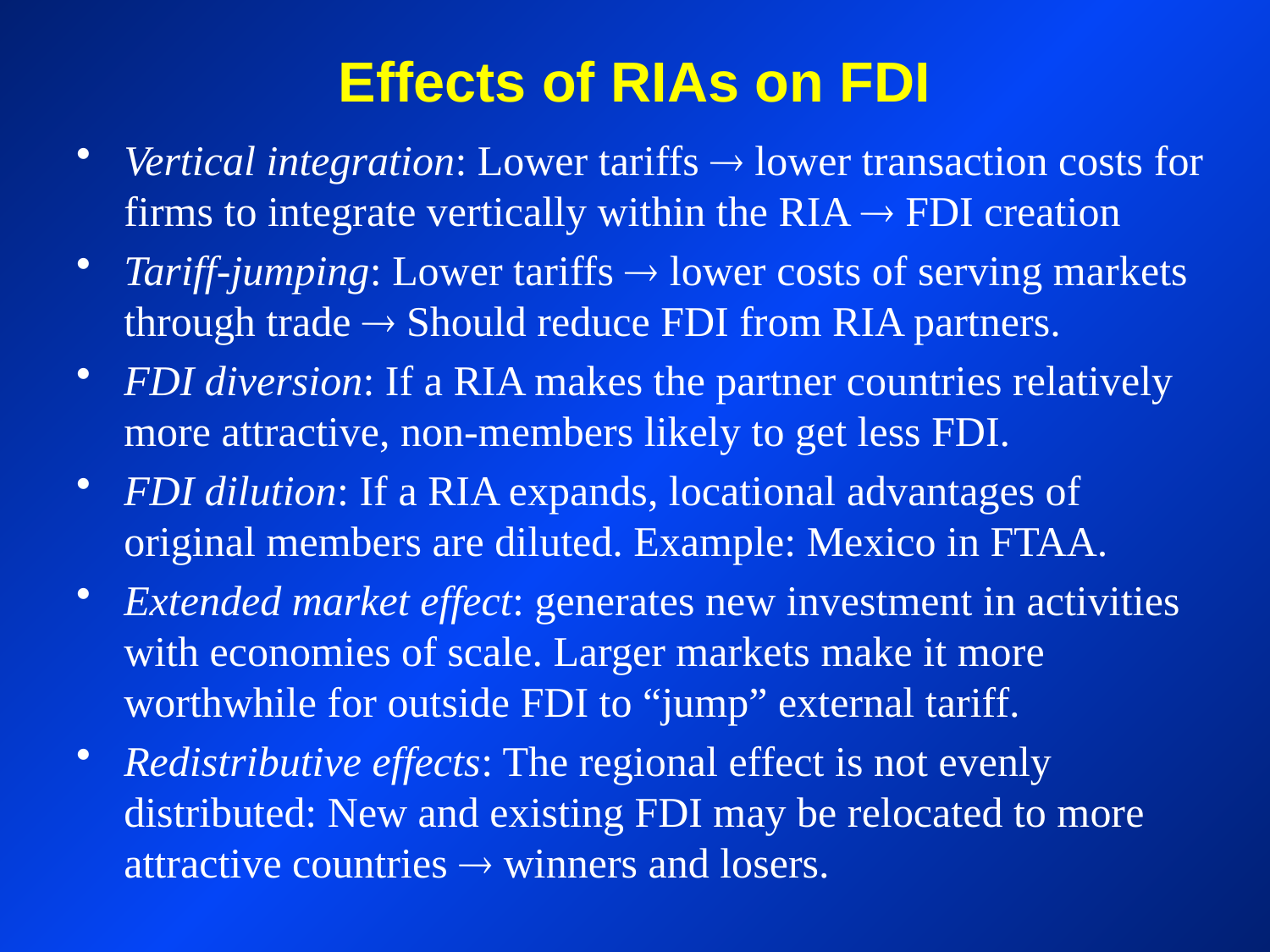

# Effects of RIAs on FDI
Vertical integration: Lower tariffs → lower transaction costs for firms to integrate vertically within the RIA → FDI creation
Tariff-jumping: Lower tariffs → lower costs of serving markets through trade → Should reduce FDI from RIA partners.
FDI diversion: If a RIA makes the partner countries relatively more attractive, non-members likely to get less FDI.
FDI dilution: If a RIA expands, locational advantages of original members are diluted. Example: Mexico in FTAA.
Extended market effect: generates new investment in activities with economies of scale. Larger markets make it more worthwhile for outside FDI to “jump” external tariff.
Redistributive effects: The regional effect is not evenly distributed: New and existing FDI may be relocated to more attractive countries → winners and losers.